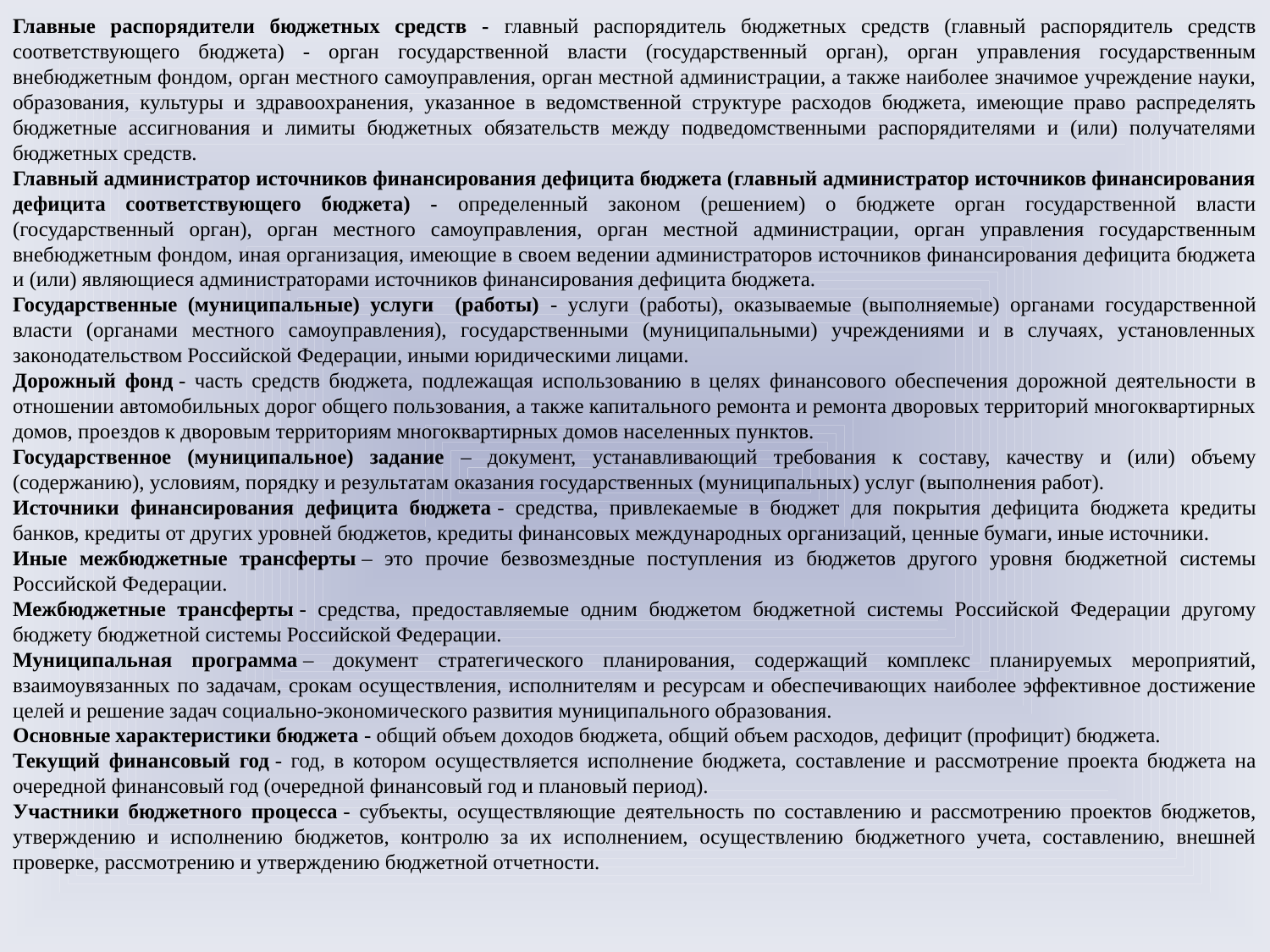

Главные распорядители бюджетных средств - главный распорядитель бюджетных средств (главный распорядитель средств соответствующего бюджета) - орган государственной власти (государственный орган), орган управления государственным внебюджетным фондом, орган местного самоуправления, орган местной администрации, а также наиболее значимое учреждение науки, образования, культуры и здравоохранения, указанное в ведомственной структуре расходов бюджета, имеющие право распределять бюджетные ассигнования и лимиты бюджетных обязательств между подведомственными распорядителями и (или) получателями бюджетных средств.
Главный администратор источников финансирования дефицита бюджета (главный администратор источников финансирования дефицита соответствующего бюджета) - определенный законом (решением) о бюджете орган государственной власти (государственный орган), орган местного самоуправления, орган местной администрации, орган управления государственным внебюджетным фондом, иная организация, имеющие в своем ведении администраторов источников финансирования дефицита бюджета и (или) являющиеся администраторами источников финансирования дефицита бюджета.
Государственные (муниципальные) услуги  (работы) - услуги (работы), оказываемые (выполняемые) органами государственной власти (органами местного самоуправления), государственными (муниципальными) учреждениями и в случаях, установленных законодательством Российской Федерации, иными юридическими лицами.
Дорожный фонд - часть средств бюджета, подлежащая использованию в целях финансового обеспечения дорожной деятельности в отношении автомобильных дорог общего пользования, а также капитального ремонта и ремонта дворовых территорий многоквартирных домов, проездов к дворовым территориям многоквартирных домов населенных пунктов.
Государственное (муниципальное) задание – документ, устанавливающий требования к составу, качеству и (или) объему (содержанию), условиям, порядку и результатам оказания государственных (муниципальных) услуг (выполнения работ).
Источники финансирования дефицита бюджета - средства, привлекаемые в бюджет для покрытия дефицита бюджета кредиты банков, кредиты от других уровней бюджетов, кредиты финансовых международных организаций, ценные бумаги, иные источники.
Иные межбюджетные трансферты – это прочие безвозмездные поступления из бюджетов другого уровня бюджетной системы Российской Федерации.
Межбюджетные трансферты - средства, предоставляемые одним бюджетом бюджетной системы Российской Федерации другому бюджету бюджетной системы Российской Федерации.
Муниципальная программа – документ стратегического планирования, содержащий комплекс планируемых мероприятий, взаимоувязанных по задачам, срокам осуществления, исполнителям и ресурсам и обеспечивающих наиболее эффективное достижение целей и решение задач социально-экономического развития муниципального образования.
Основные характеристики бюджета - общий объем доходов бюджета, общий объем расходов, дефицит (профицит) бюджета.
Текущий финансовый год - год, в котором осуществляется исполнение бюджета, составление и рассмотрение проекта бюджета на очередной финансовый год (очередной финансовый год и плановый период).
Участники бюджетного процесса - субъекты, осуществляющие деятельность по составлению и рассмотрению проектов бюджетов, утверждению и исполнению бюджетов, контролю за их исполнением, осуществлению бюджетного учета, составлению, внешней проверке, рассмотрению и утверждению бюджетной отчетности.